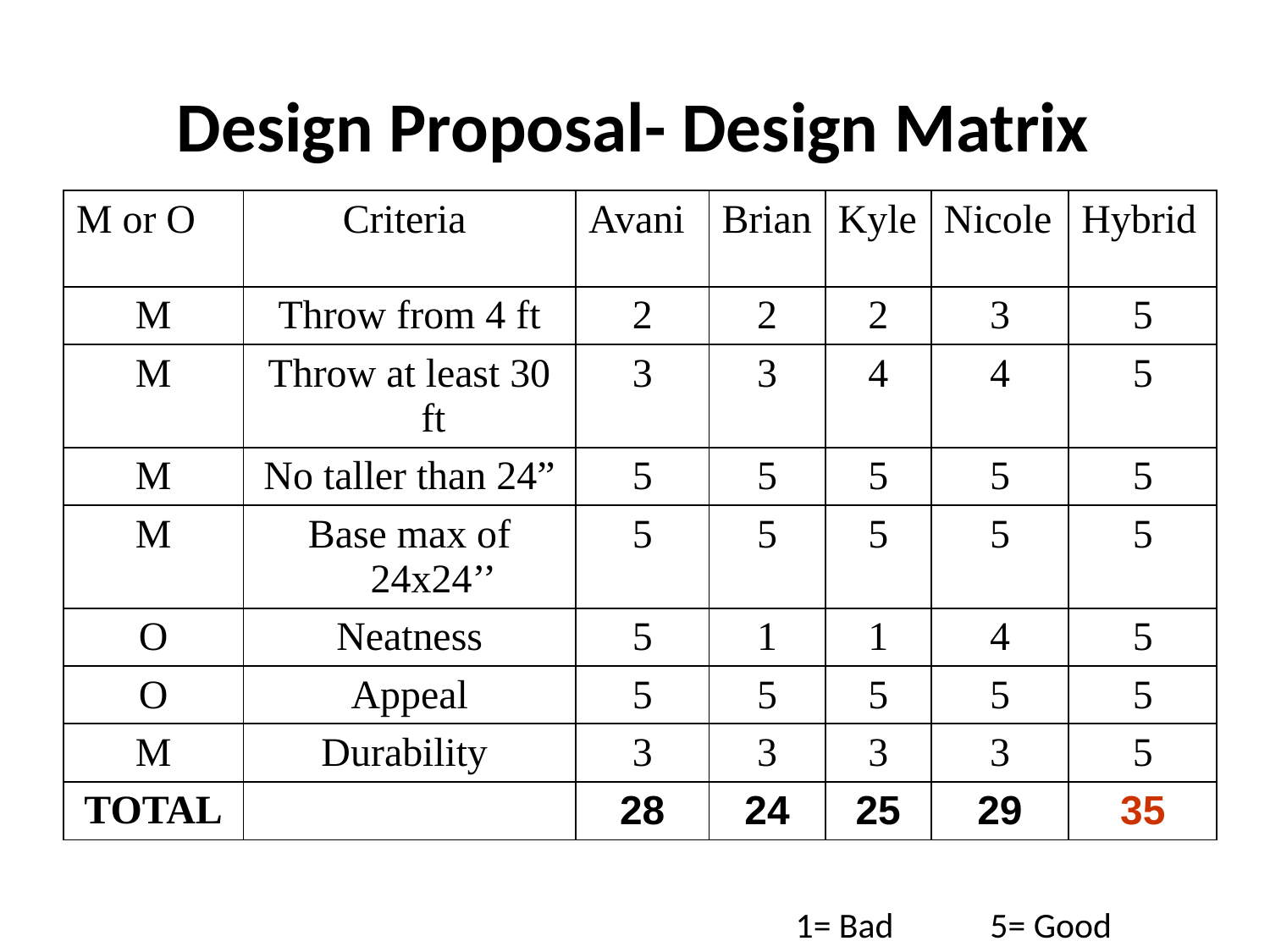

# Design Proposal- Design Matrix
| M or O | Criteria | Avani | Brian | Kyle | Nicole | Hybrid |
| --- | --- | --- | --- | --- | --- | --- |
| M | Throw from 4 ft | 2 | 2 | 2 | 3 | 5 |
| M | Throw at least 30 ft | 3 | 3 | 4 | 4 | 5 |
| M | No taller than 24” | 5 | 5 | 5 | 5 | 5 |
| M | Base max of 24x24’’ | 5 | 5 | 5 | 5 | 5 |
| O | Neatness | 5 | 1 | 1 | 4 | 5 |
| O | Appeal | 5 | 5 | 5 | 5 | 5 |
| M | Durability | 3 | 3 | 3 | 3 | 5 |
| TOTAL |  | 28 | 24 | 25 | 29 | 35 |
1= Bad            5= Good